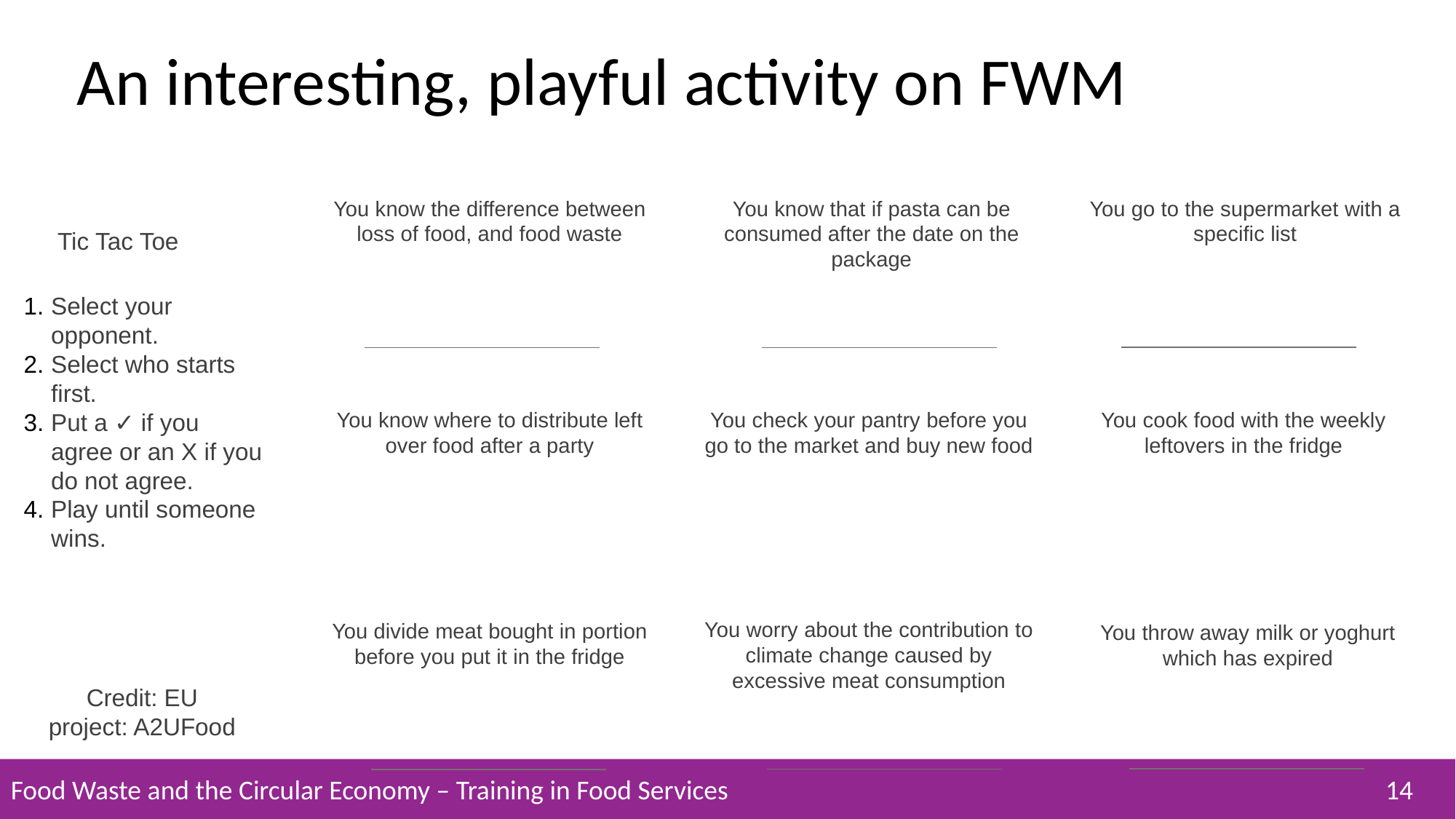

An interesting, playful activity on FWM
|  |  |  |
| --- | --- | --- |
|  |  |  |
|  |  |  |
S
You know the difference between
loss of food, and food waste
You know that if pasta can be
consumed after the date on the package
You go to the supermarket with a specific list
Tic Tac Toe
Select your opponent.
Select who starts first.
Put a ✓ if you agree or an X if you do not agree.
Play until someone wins.
You know where to distribute left over food after a party
You check your pantry before you go to the market and buy new food
You cook food with the weekly leftovers in the fridge
You worry about the contribution to
climate change caused by
excessive meat consumption
You divide meat bought in portion before you put it in the fridge
You throw away milk or yoghurt which has expired
Credit: EU project: A2UFood